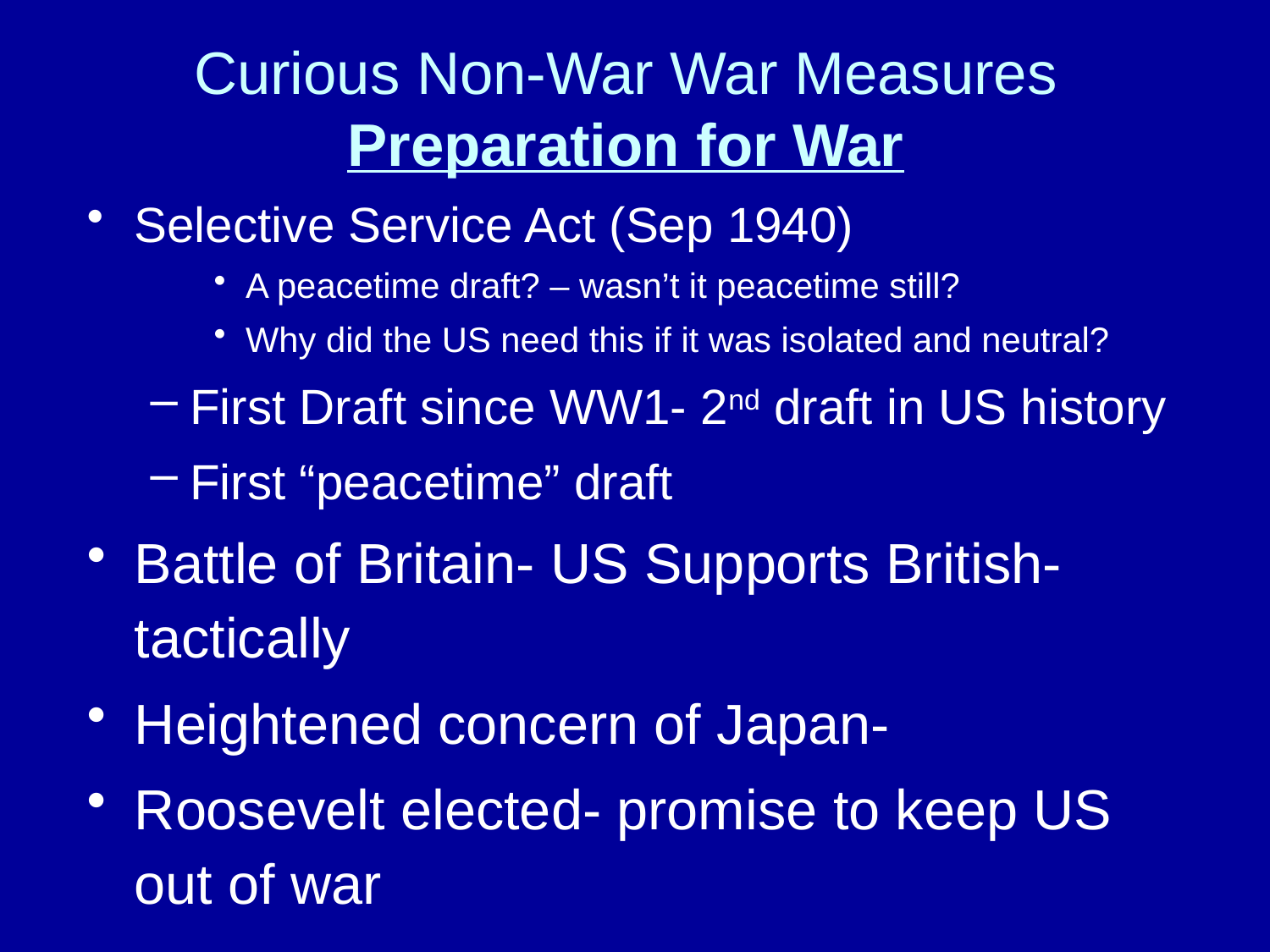

# Curious Non-War War Measures Preparation for War

Selective Service Act (Sep 1940)
A peacetime draft? – wasn’t it peacetime still?
Why did the US need this if it was isolated and neutral?
First Draft since WW1- 2nd draft in US history
First “peacetime” draft
Battle of Britain- US Supports British- tactically
Heightened concern of Japan-
Roosevelt elected- promise to keep US out of war